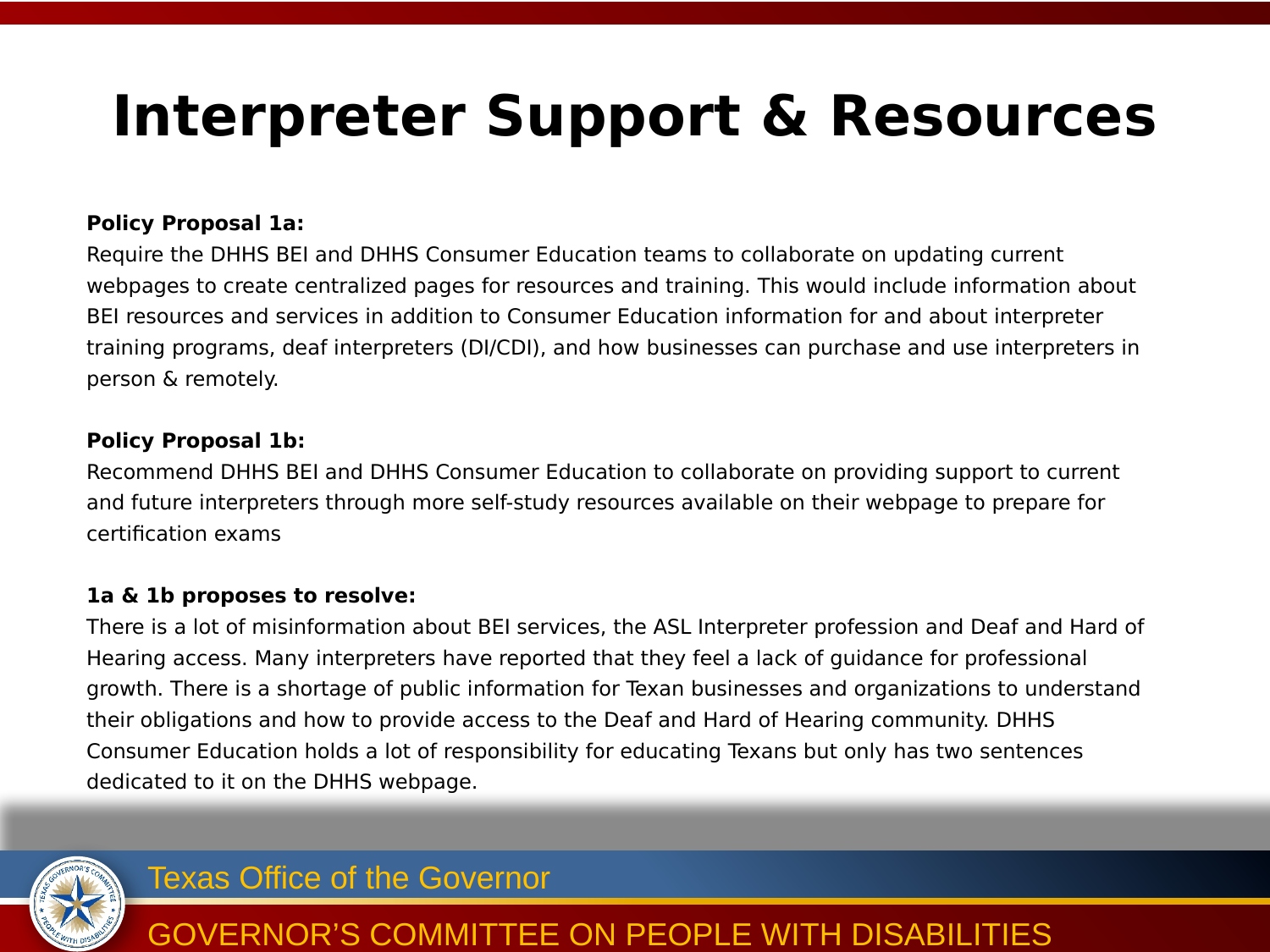

# Interpreter Support & Resources
Policy Proposal 1a:
Require the DHHS BEI and DHHS Consumer Education teams to collaborate on updating current webpages to create centralized pages for resources and training. This would include information about BEI resources and services in addition to Consumer Education information for and about interpreter training programs, deaf interpreters (DI/CDI), and how businesses can purchase and use interpreters in person & remotely.

Policy Proposal 1b:
Recommend DHHS BEI and DHHS Consumer Education to collaborate on providing support to current and future interpreters through more self-study resources available on their webpage to prepare for certification exams

1a & 1b proposes to resolve:
There is a lot of misinformation about BEI services, the ASL Interpreter profession and Deaf and Hard of Hearing access. Many interpreters have reported that they feel a lack of guidance for professional growth. There is a shortage of public information for Texan businesses and organizations to understand their obligations and how to provide access to the Deaf and Hard of Hearing community. DHHS Consumer Education holds a lot of responsibility for educating Texans but only has two sentences dedicated to it on the DHHS webpage.